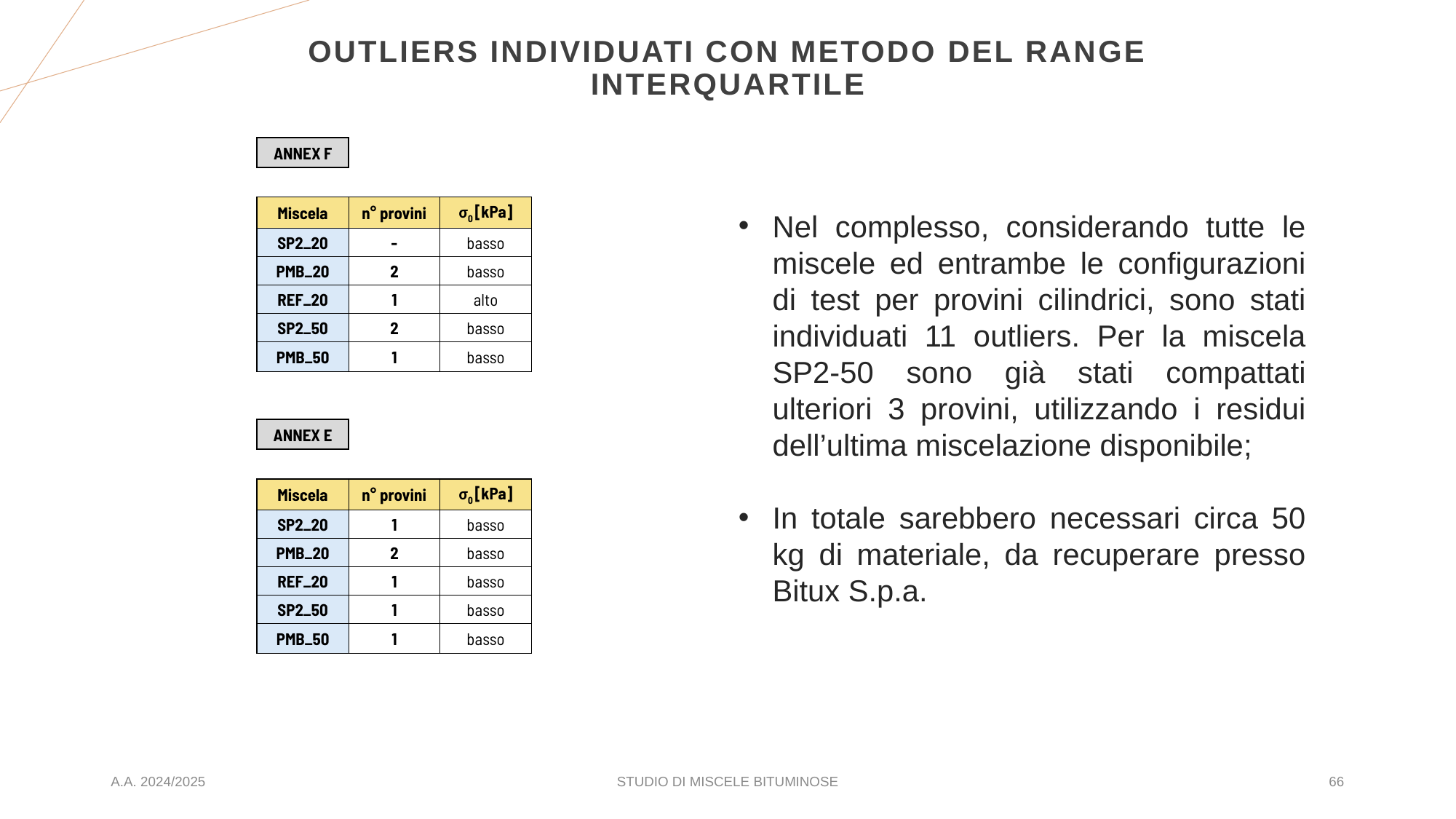

OUTLIERS INDIVIDUATI CON METODO DEL RANGE INTERQUARTILE

| ANNEX F |  |  |
| --- | --- | --- |
|  |  |  |
| Miscela | n° provini | σ0 [kPa] |
| SP2\_20 | - | basso |
| PMB\_20 | 2 | basso |
| REF\_20 | 1 | alto |
| SP2\_50 | 2 | basso |
| PMB\_50 | 1 | basso |
Nel complesso, considerando tutte le miscele ed entrambe le configurazioni di test per provini cilindrici, sono stati individuati 11 outliers. Per la miscela SP2-50 sono già stati compattati ulteriori 3 provini, utilizzando i residui dell’ultima miscelazione disponibile;

In totale sarebbero necessari circa 50 kg di materiale, da recuperare presso Bitux S.p.a.
| ANNEX E |  |  |
| --- | --- | --- |
|  |  |  |
| Miscela | n° provini | σ0 [kPa] |
| SP2\_20 | 1 | basso |
| PMB\_20 | 2 | basso |
| REF\_20 | 1 | basso |
| SP2\_50 | 1 | basso |
| PMB\_50 | 1 | basso |
A.A. 2024/2025
STUDIO DI MISCELE BITUMINOSE
66